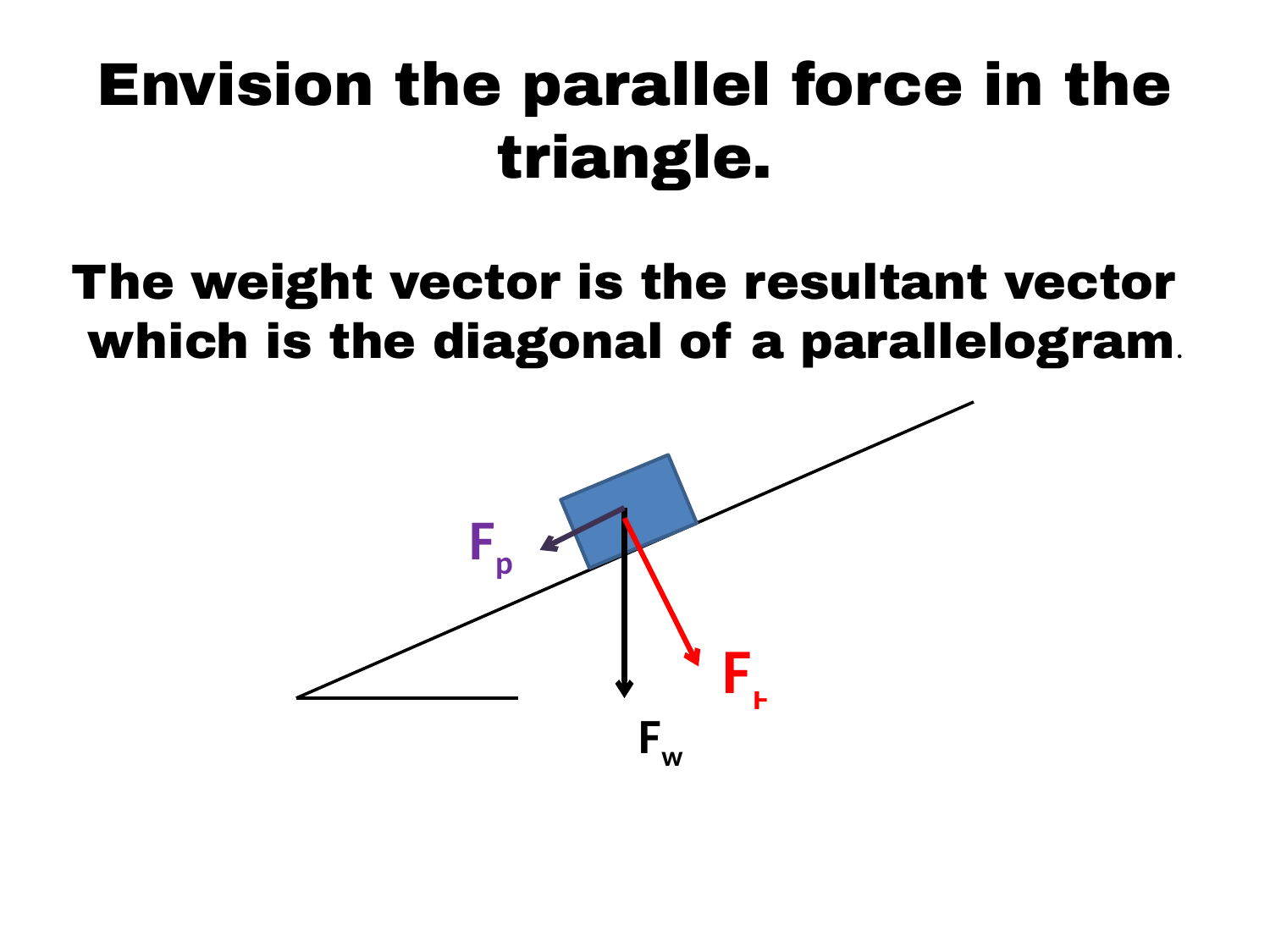

# Envision the parallel force in the triangle.

The weight vector is the resultant vector
 which is the diagonal of a parallelogram.

Fp
Fⱶ
Fw